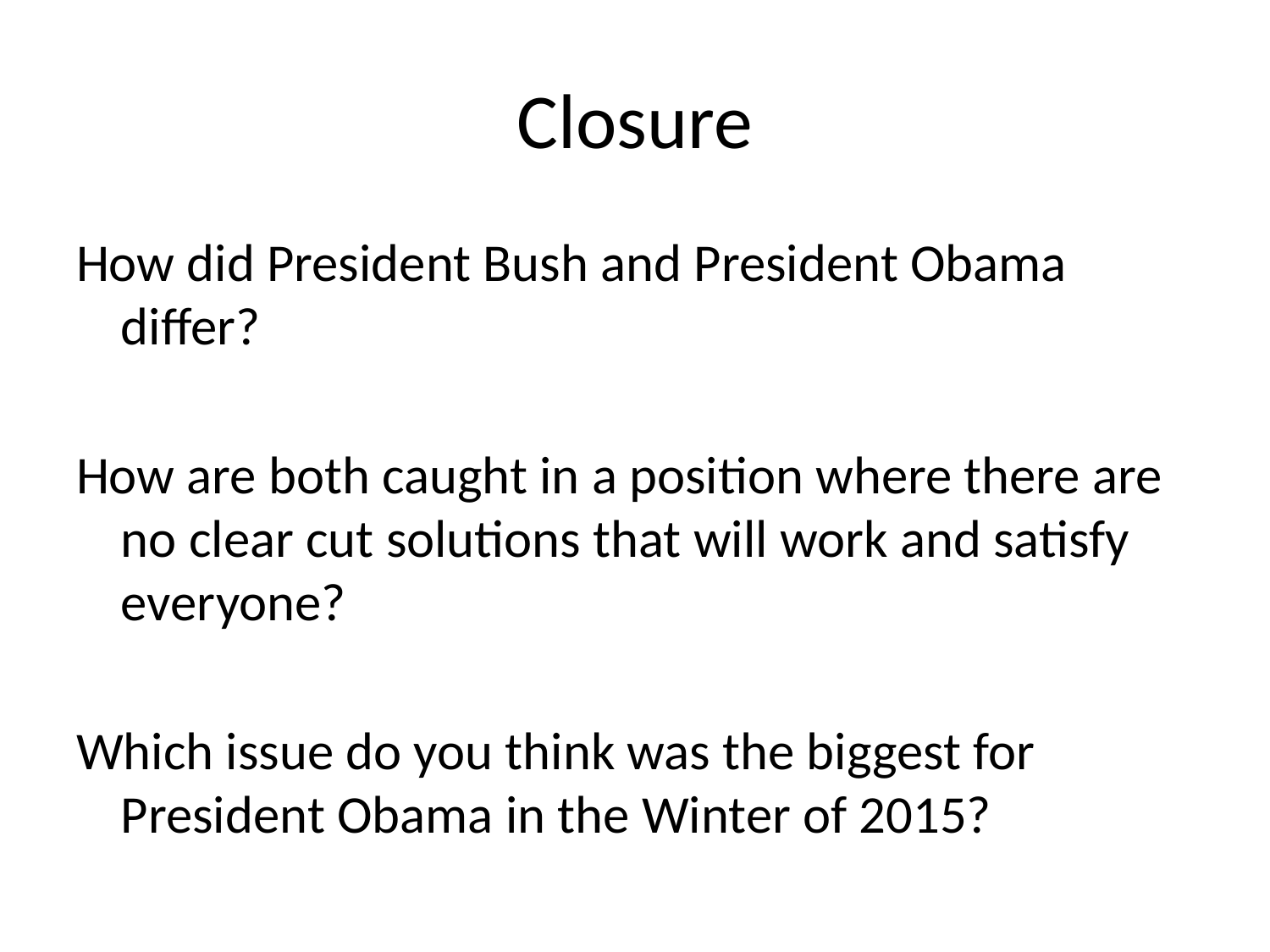

# Closure
How did President Bush and President Obama differ?

How are both caught in a position where there are no clear cut solutions that will work and satisfy everyone?

Which issue do you think was the biggest for President Obama in the Winter of 2015?